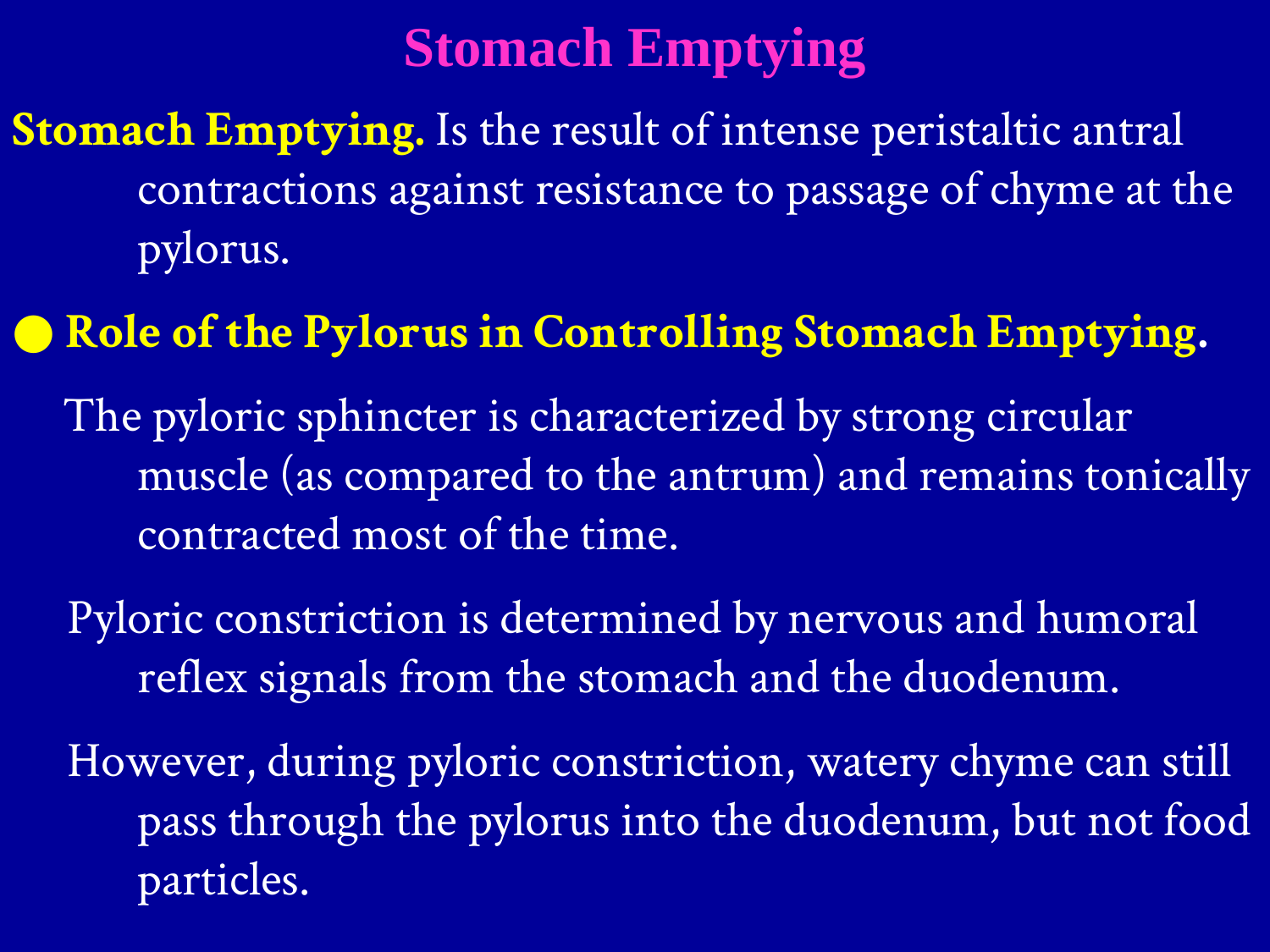

Stomach Emptying
Stomach Emptying. Is the result of intense peristaltic antral contractions against resistance to passage of chyme at the pylorus.
● Role of the Pylorus in Controlling Stomach Emptying.
     The pyloric sphincter is characterized by strong circular muscle (as compared to the antrum) and remains tonically contracted most of the time.
     Pyloric constriction is determined by nervous and humoral reflex signals from the stomach and the duodenum.
     However, during pyloric constriction, watery chyme can still pass through the pylorus into the duodenum, but not food particles.